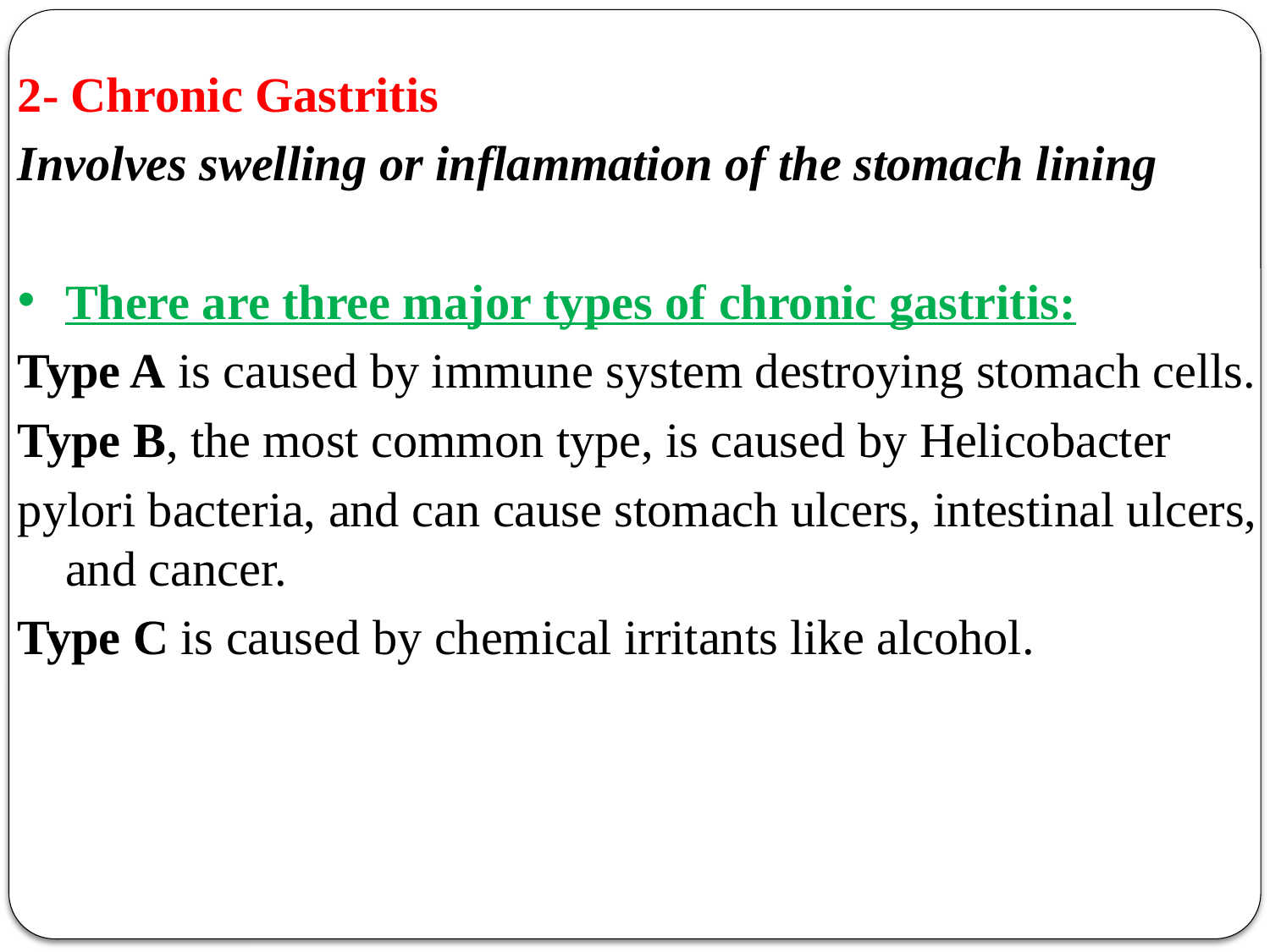

2- Chronic Gastritis
Involves swelling or inflammation of the stomach lining

There are three major types of chronic gastritis:
Type A is caused by immune system destroying stomach cells.
Type B, the most common type, is caused by Helicobacter
pylori bacteria, and can cause stomach ulcers, intestinal ulcers, and cancer.
Type C is caused by chemical irritants like alcohol.